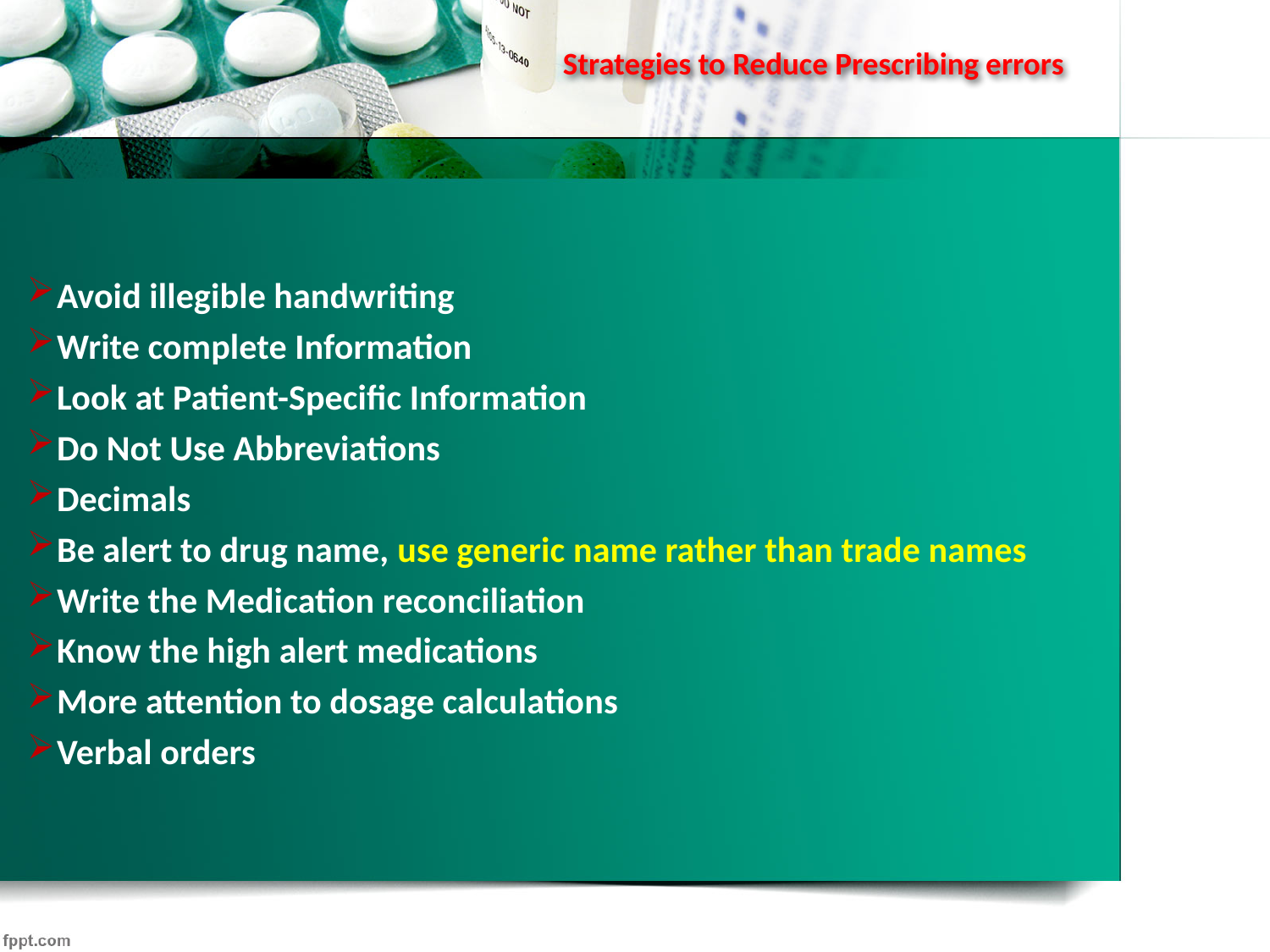

# Strategies to Reduce Prescribing errors
Avoid illegible handwriting
Write complete Information
Look at Patient-Specific Information
Do Not Use Abbreviations
Decimals
Be alert to drug name, use generic name rather than trade names
Write the Medication reconciliation
Know the high alert medications
More attention to dosage calculations
Verbal orders